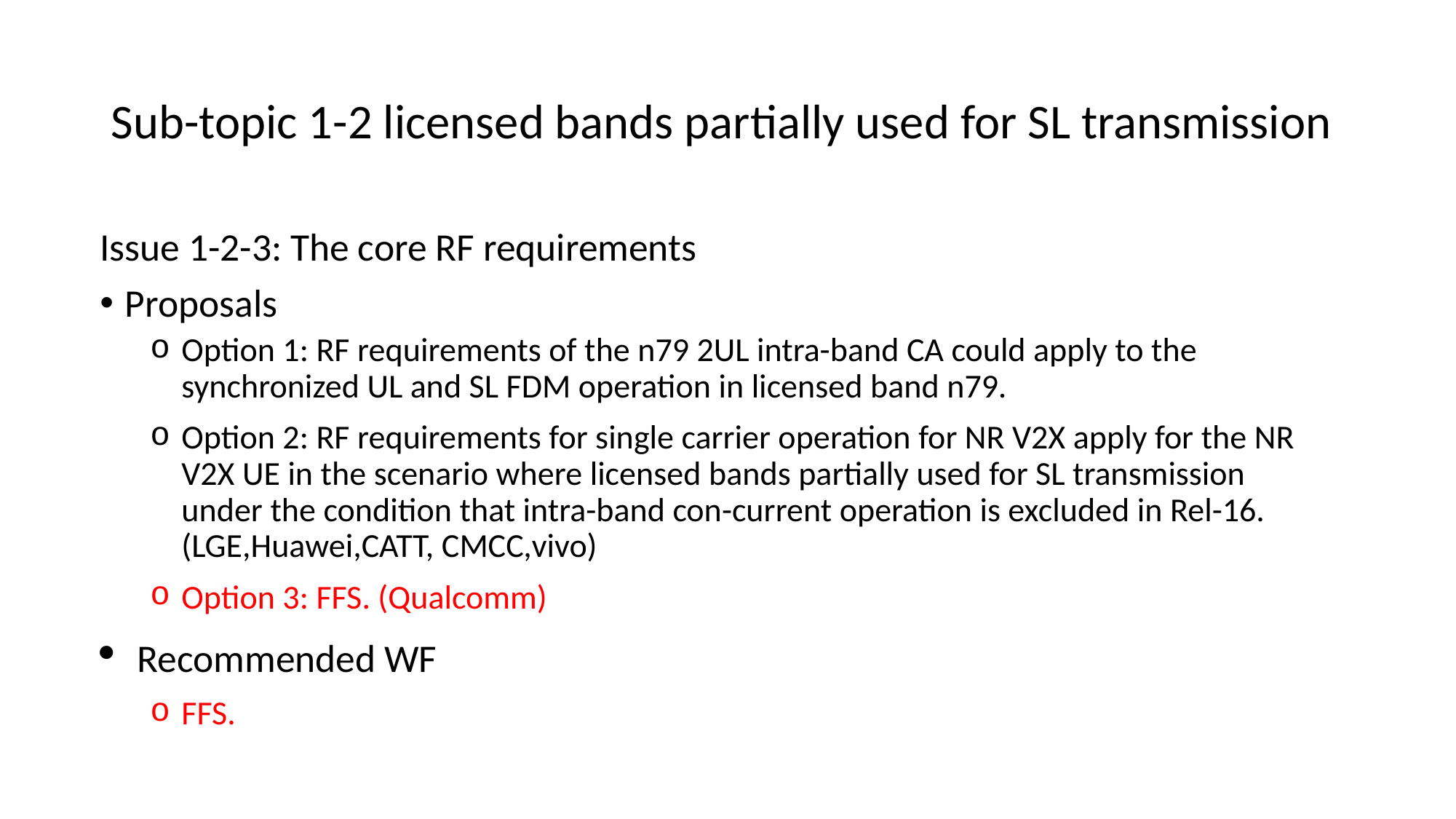

# Sub-topic 1-2 licensed bands partially used for SL transmission
Issue 1-2-3: The core RF requirements
Proposals
Option 1: RF requirements of the n79 2UL intra-band CA could apply to the synchronized UL and SL FDM operation in licensed band n79.
Option 2: RF requirements for single carrier operation for NR V2X apply for the NR V2X UE in the scenario where licensed bands partially used for SL transmission under the condition that intra-band con-current operation is excluded in Rel-16.(LGE,Huawei,CATT, CMCC,vivo)
Option 3: FFS. (Qualcomm)
Recommended WF
FFS.